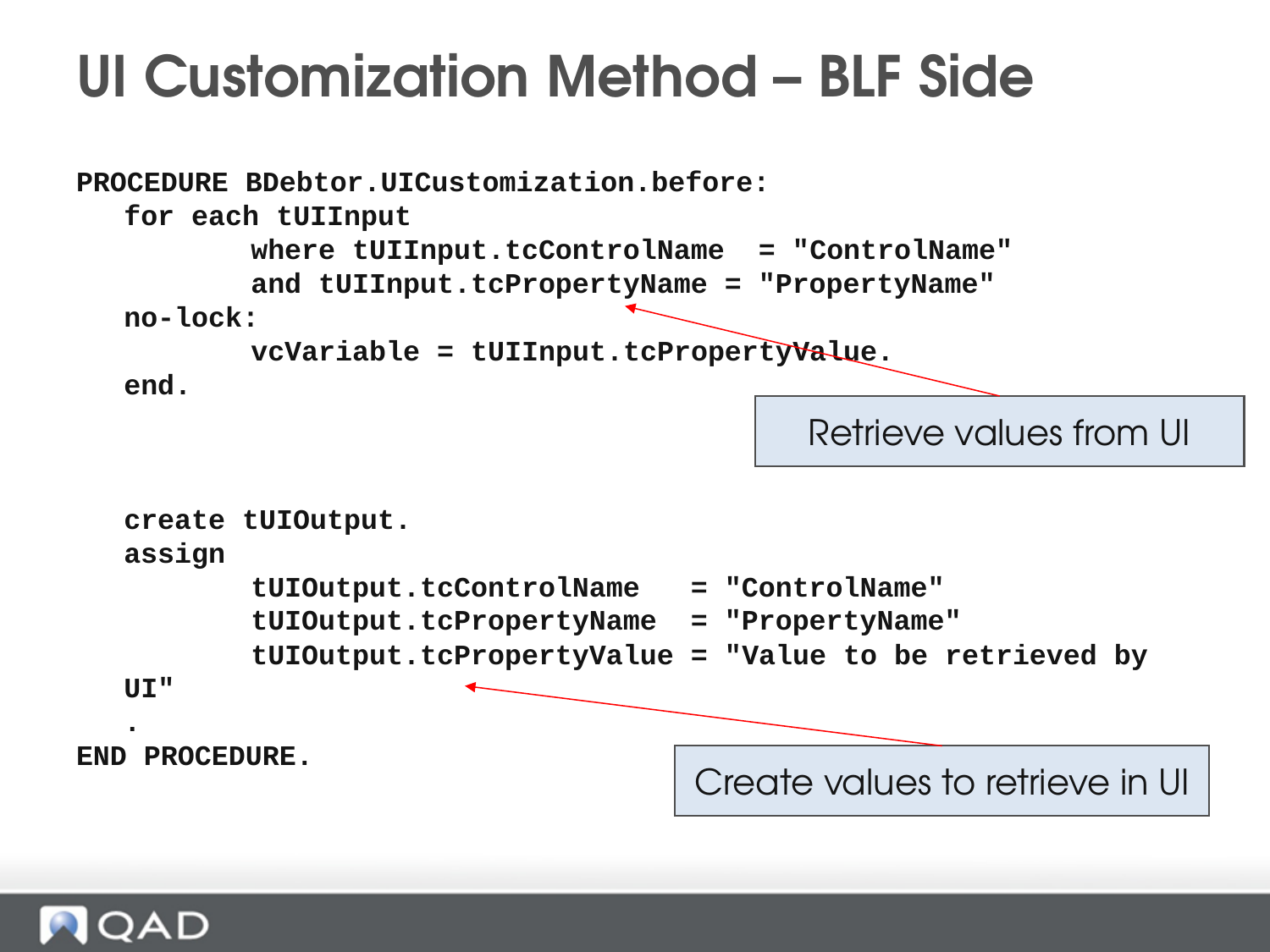

# UI Customization Method – BLF Side

PROCEDURE BDebtor.UICustomization.before:
	for each tUIInput
		where tUIInput.tcControlName  = "ControlName"
   	and tUIInput.tcPropertyName = "PropertyName"
	no-lock:
		vcVariable = tUIInput.tcPropertyValue.
	end.

	create tUIOutput.
	assign
   	tUIOutput.tcControlName   = "ControlName"
   	tUIOutput.tcPropertyName  = "PropertyName"
   	tUIOutput.tcPropertyValue = "Value to be retrieved by UI"
	.
END PROCEDURE.
Retrieve values from UI
Create values to retrieve in UI